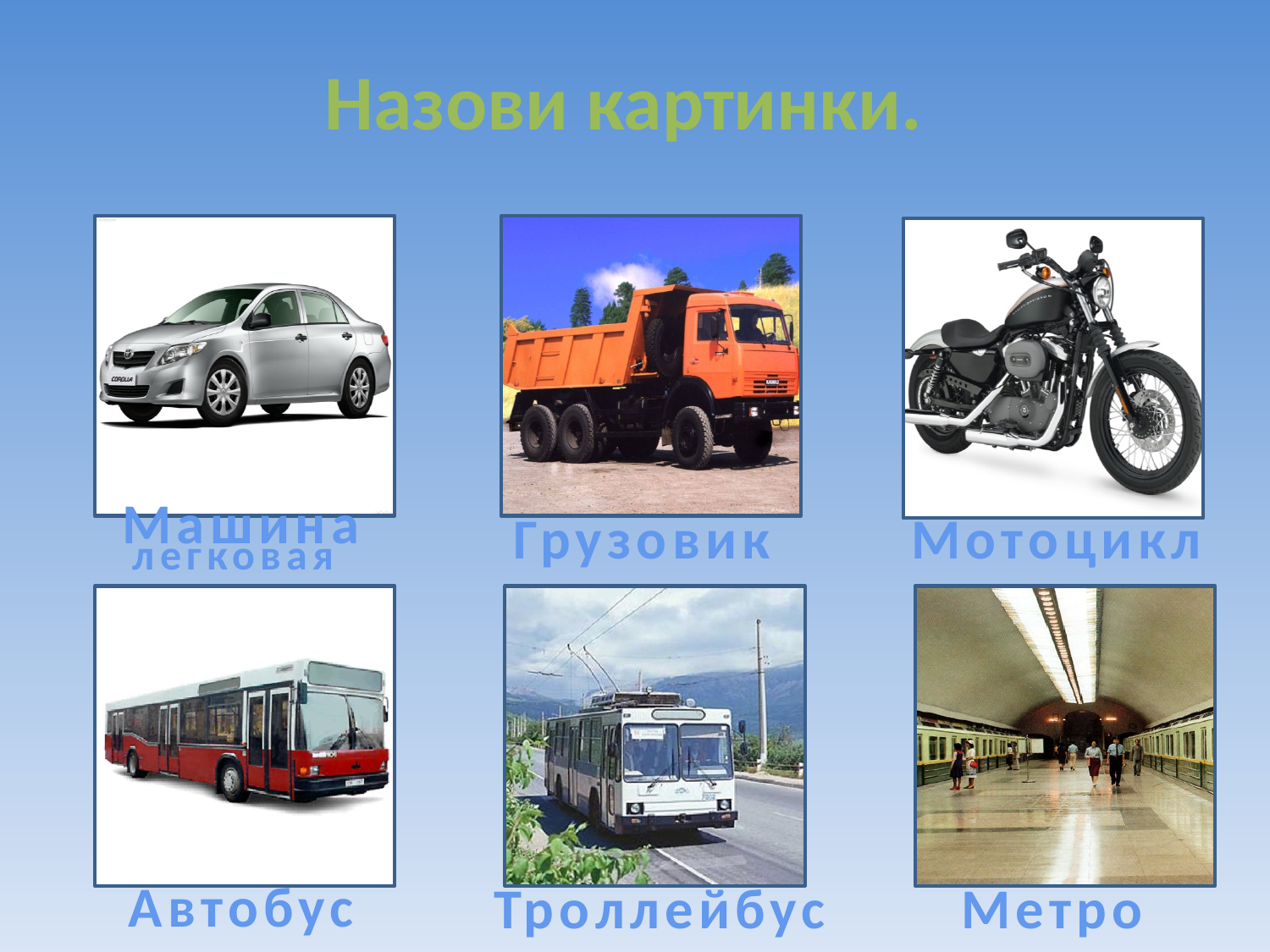

Назови картинки.

Грузовик
Мотоцикл
Машина
легковая

Автобус
Троллейбус
Метро